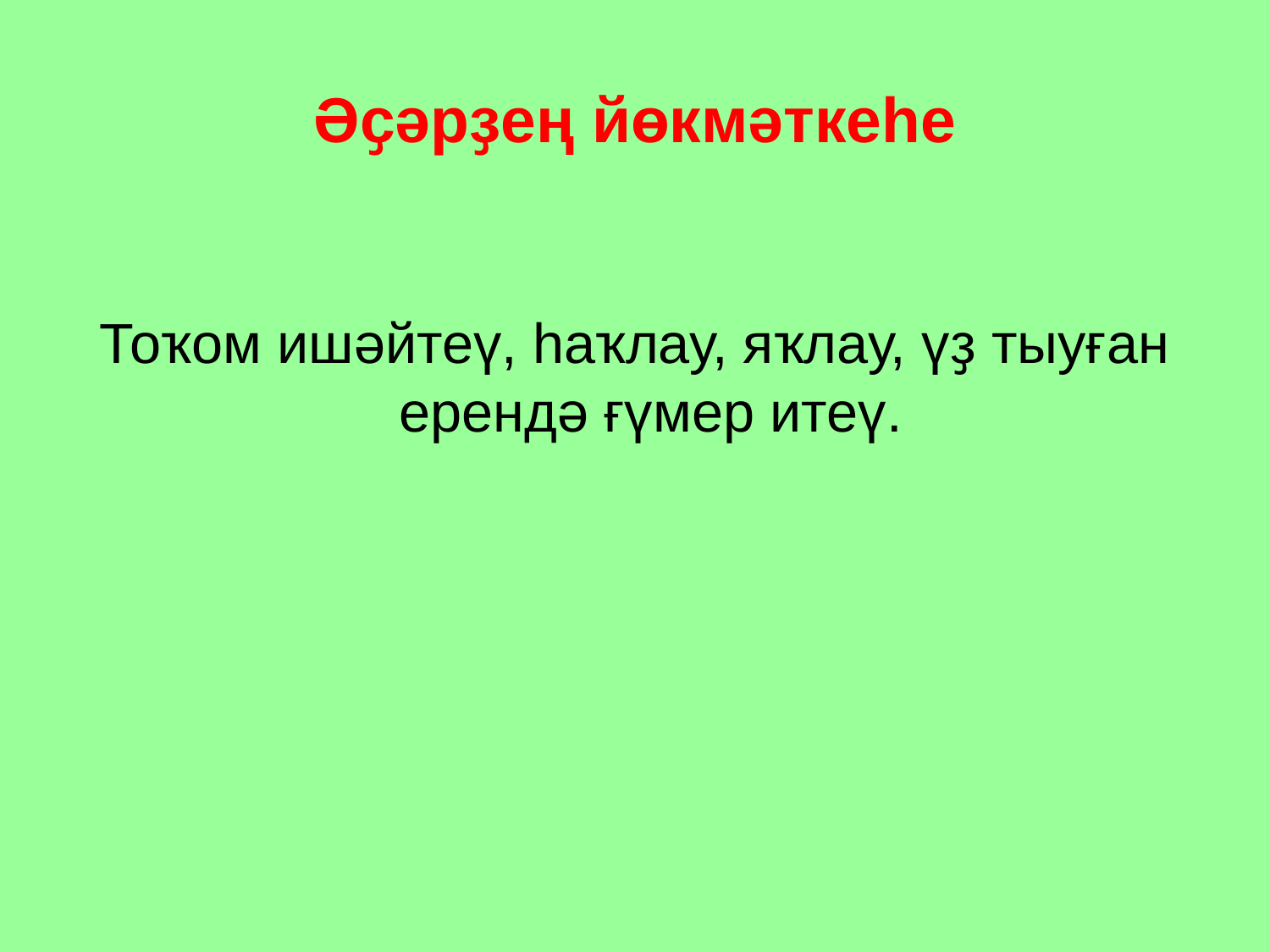

# Әҫәрҙең йөкмәткеһе

Тоҡом ишәйтеү, һаҡлау, яҡлау, үҙ тыуған ерендә ғүмер итеү.